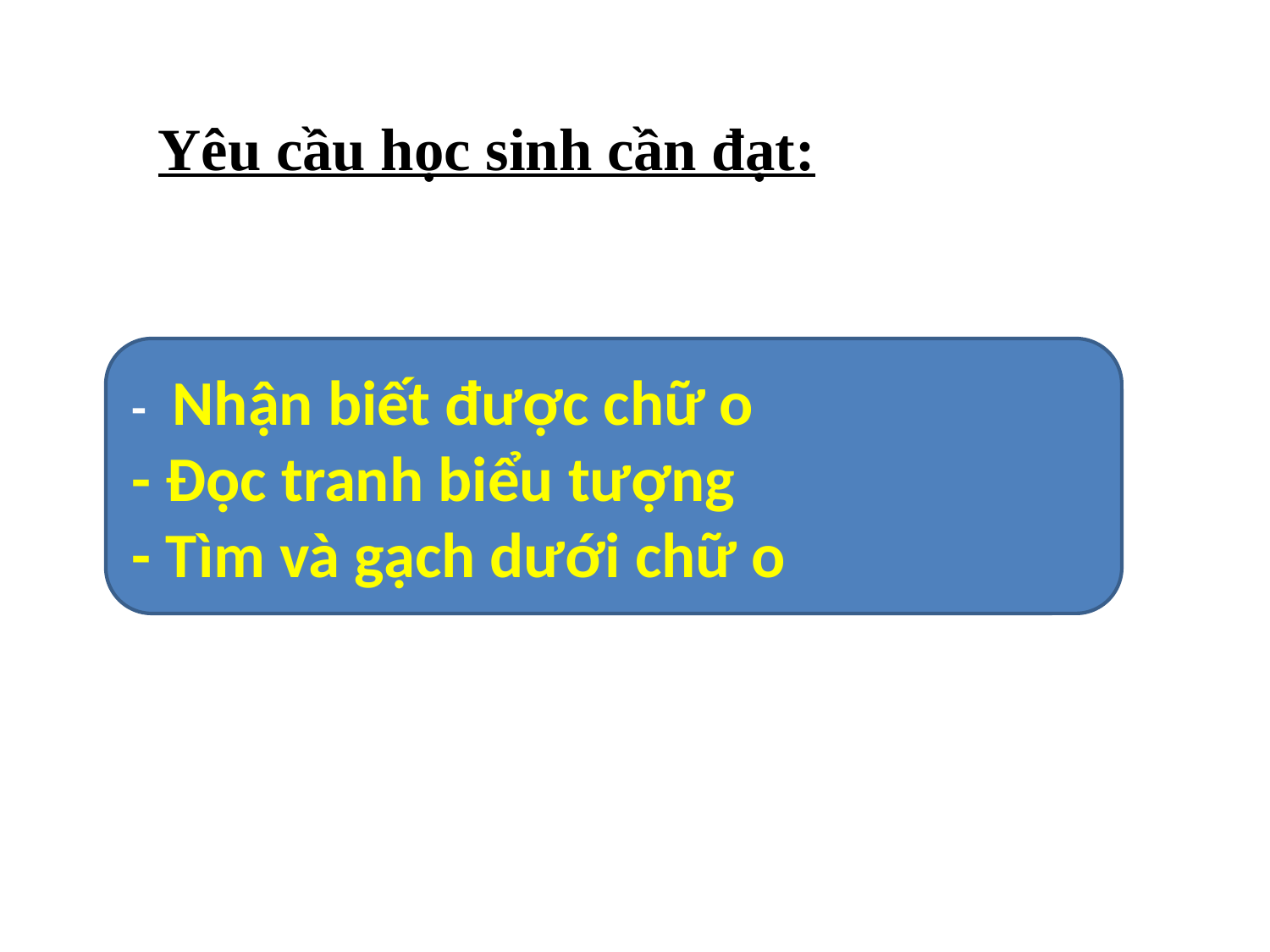

Yêu cầu học sinh cần đạt:

-  Nhận biết được chữ o
- Đọc tranh biểu tượng
- Tìm và gạch dưới chữ o